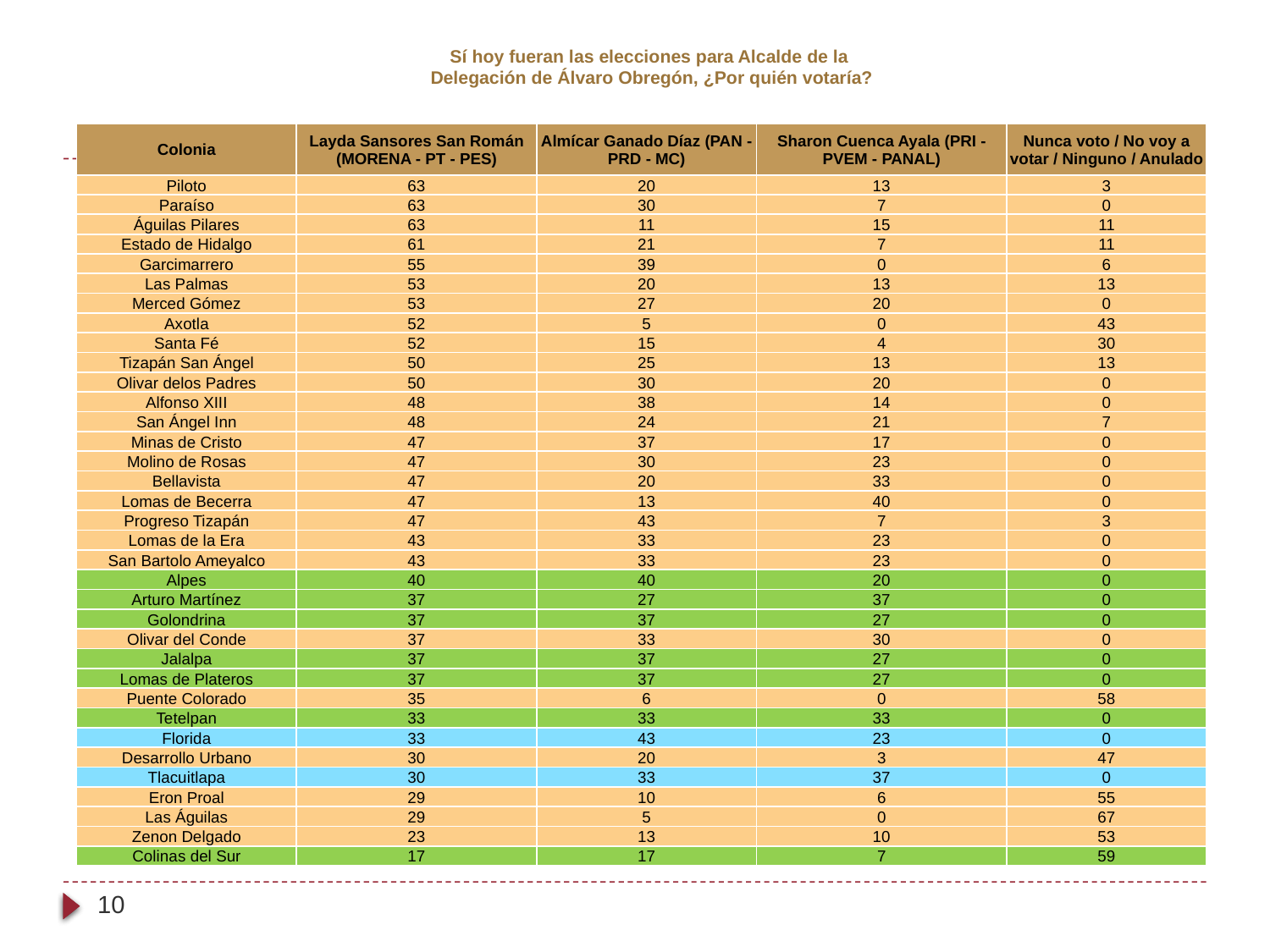

# Sí hoy fueran las elecciones para Alcalde de la Delegación de Álvaro Obregón, ¿Por quién votaría?
| Colonia | Layda Sansores San Román (MORENA - PT - PES) | Almícar Ganado Díaz (PAN - PRD - MC) | Sharon Cuenca Ayala (PRI - PVEM - PANAL) | Nunca voto / No voy a votar / Ninguno / Anulado |
| --- | --- | --- | --- | --- |
| Piloto | 63 | 20 | 13 | 3 |
| Paraíso | 63 | 30 | 7 | 0 |
| Águilas Pilares | 63 | 11 | 15 | 11 |
| Estado de Hidalgo | 61 | 21 | 7 | 11 |
| Garcimarrero | 55 | 39 | 0 | 6 |
| Las Palmas | 53 | 20 | 13 | 13 |
| Merced Gómez | 53 | 27 | 20 | 0 |
| Axotla | 52 | 5 | 0 | 43 |
| Santa Fé | 52 | 15 | 4 | 30 |
| Tizapán San Ángel | 50 | 25 | 13 | 13 |
| Olivar delos Padres | 50 | 30 | 20 | 0 |
| Alfonso XIII | 48 | 38 | 14 | 0 |
| San Ángel Inn | 48 | 24 | 21 | 7 |
| Minas de Cristo | 47 | 37 | 17 | 0 |
| Molino de Rosas | 47 | 30 | 23 | 0 |
| Bellavista | 47 | 20 | 33 | 0 |
| Lomas de Becerra | 47 | 13 | 40 | 0 |
| Progreso Tizapán | 47 | 43 | 7 | 3 |
| Lomas de la Era | 43 | 33 | 23 | 0 |
| San Bartolo Ameyalco | 43 | 33 | 23 | 0 |
| Alpes | 40 | 40 | 20 | 0 |
| Arturo Martínez | 37 | 27 | 37 | 0 |
| Golondrina | 37 | 37 | 27 | 0 |
| Olivar del Conde | 37 | 33 | 30 | 0 |
| Jalalpa | 37 | 37 | 27 | 0 |
| Lomas de Plateros | 37 | 37 | 27 | 0 |
| Puente Colorado | 35 | 6 | 0 | 58 |
| Tetelpan | 33 | 33 | 33 | 0 |
| Florida | 33 | 43 | 23 | 0 |
| Desarrollo Urbano | 30 | 20 | 3 | 47 |
| Tlacuitlapa | 30 | 33 | 37 | 0 |
| Eron Proal | 29 | 10 | 6 | 55 |
| Las Águilas | 29 | 5 | 0 | 67 |
| Zenon Delgado | 23 | 13 | 10 | 53 |
| Colinas del Sur | 17 | 17 | 7 | 59 |
10